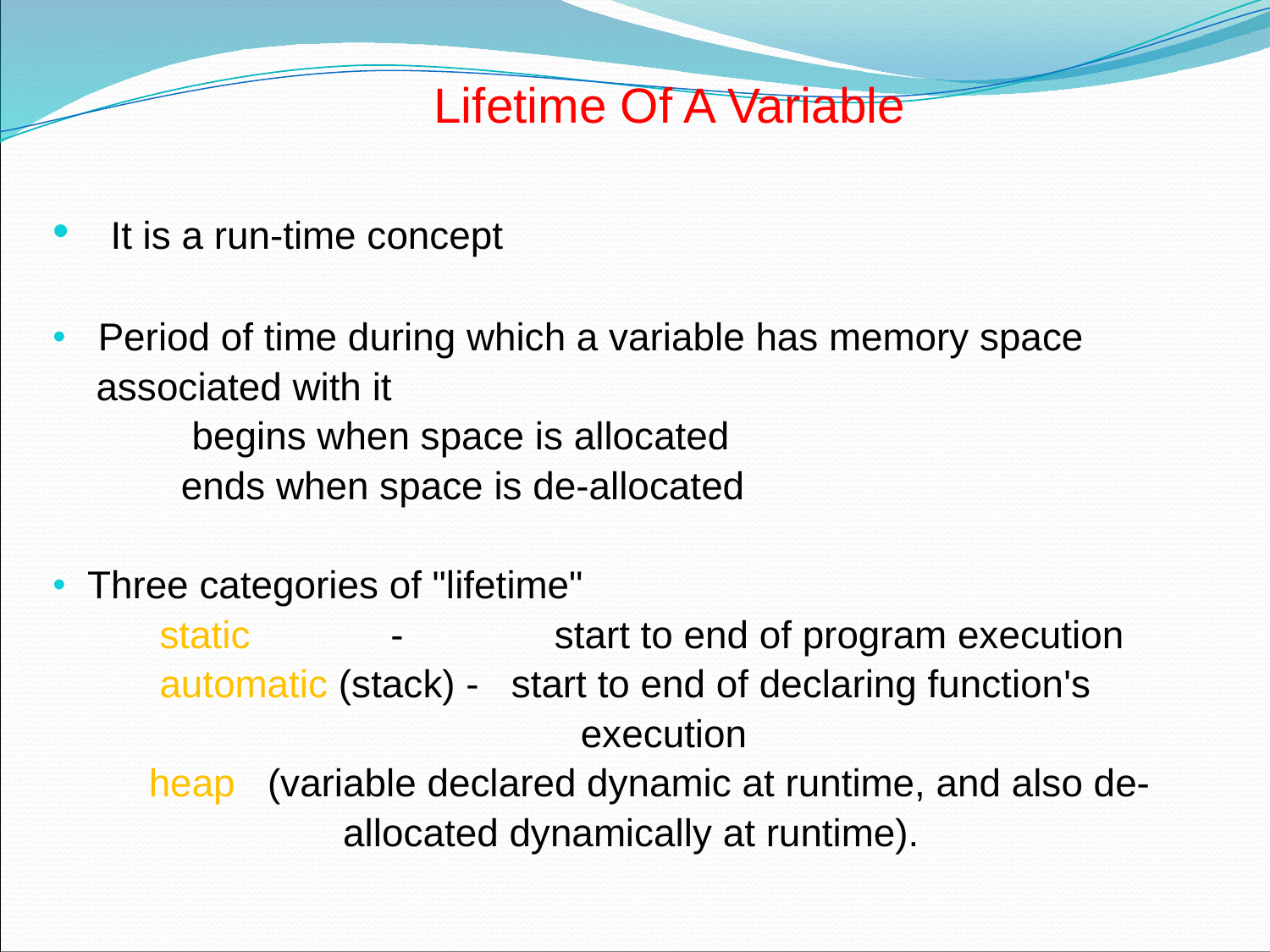

#
  			Lifetime Of A Variable

   It is a run-time concept

   Period of time during which a variable has memory space
    associated with it
       begins when space is allocated
      ends when space is de-allocated

  Three categories of "lifetime"
    static             -              start to end of program execution
    automatic (stack) -   start to end of declaring function's
                                           execution
   heap   (variable declared dynamic at runtime, and also de-
                     allocated dynamically at runtime).